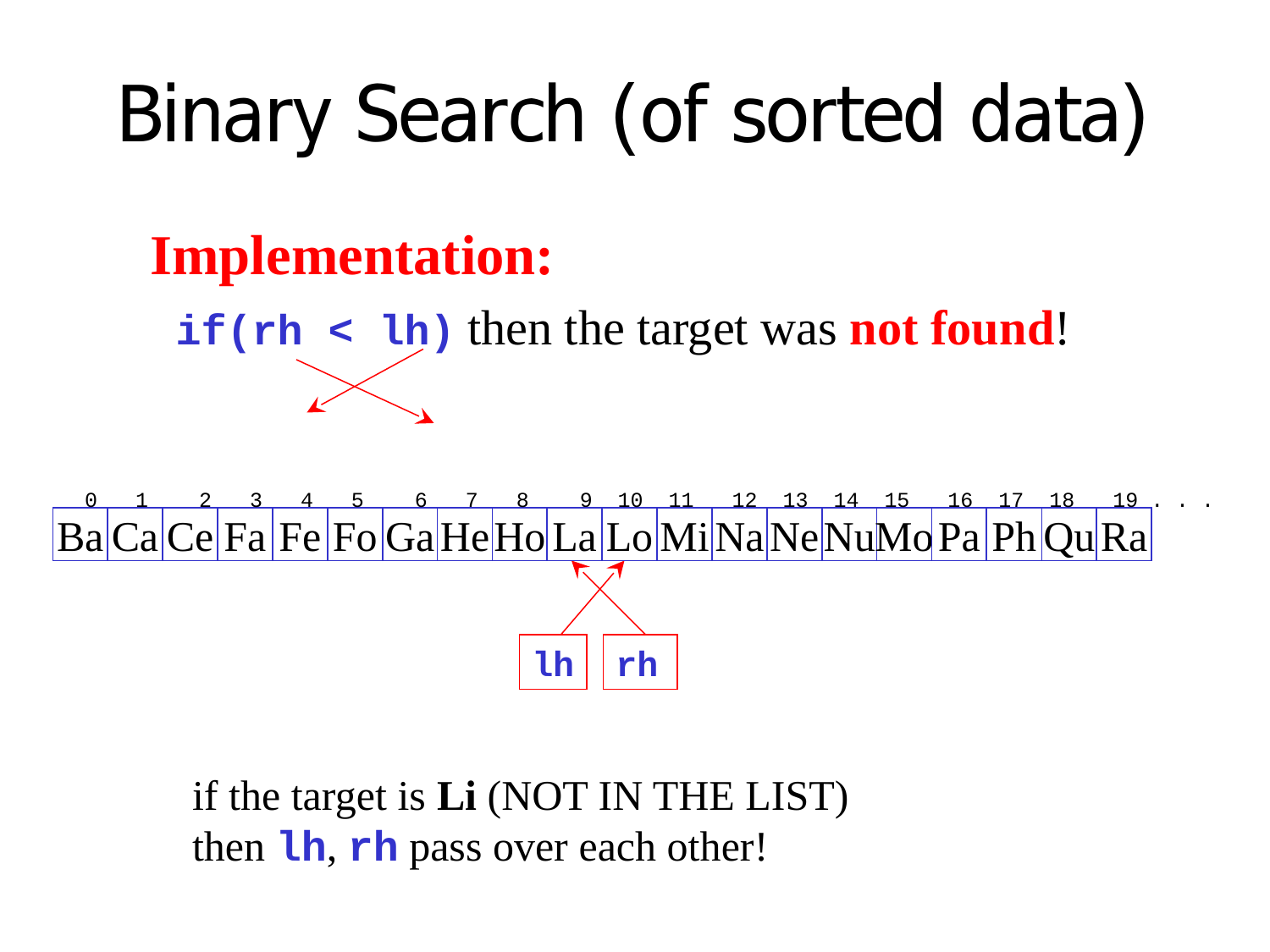

# Binary Search (of sorted data)
Implementation:
 if(rh < lh) then the target was not found!

0   1    2   3   4   5    6   7   8    9  10  11   12  13  14  15   16  17  18   19 . . .
Ba
Ca
Ce
Fa
Fe
Fo
Ga
He
Ho
La
Lo
Mi
Na
Ne
Nu
Mo
Pa
Ph
Qu
Ra

lh
rh
if the target is Li (NOT IN THE LIST)
then lh, rh pass over each other!